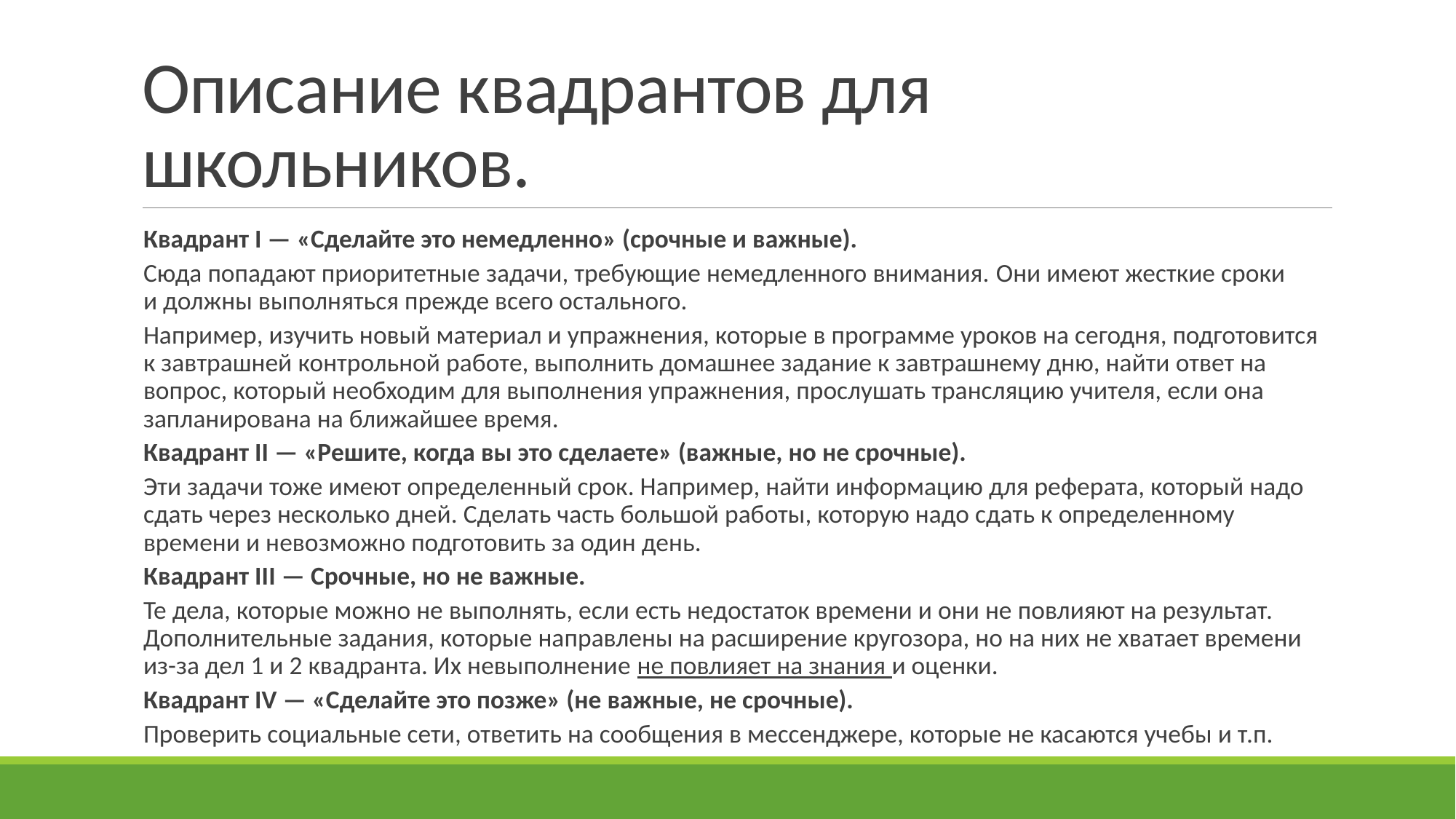

# Описание квадрантов для школьников.
Квадрант I — «Сделайте это немедленно» (срочные и важные).
Сюда попадают приоритетные задачи, требующие немедленного внимания. Они имеют жесткие сроки и должны выполняться прежде всего остального.
Например, изучить новый материал и упражнения, которые в программе уроков на сегодня, подготовится к завтрашней контрольной работе, выполнить домашнее задание к завтрашнему дню, найти ответ на вопрос, который необходим для выполнения упражнения, прослушать трансляцию учителя, если она запланирована на ближайшее время.
Квадрант II — «Решите, когда вы это сделаете» (важные, но не срочные).
Эти задачи тоже имеют определенный срок. Например, найти информацию для реферата, который надо сдать через несколько дней. Сделать часть большой работы, которую надо сдать к определенному времени и невозможно подготовить за один день.
Квадрант III — Срочные, но не важные.
Те дела, которые можно не выполнять, если есть недостаток времени и они не повлияют на результат. Дополнительные задания, которые направлены на расширение кругозора, но на них не хватает времени из-за дел 1 и 2 квадранта. Их невыполнение не повлияет на знания и оценки.
Квадрант IV — «Сделайте это позже» (не важные, не срочные).
Проверить социальные сети, ответить на сообщения в мессенджере, которые не касаются учебы и т.п.